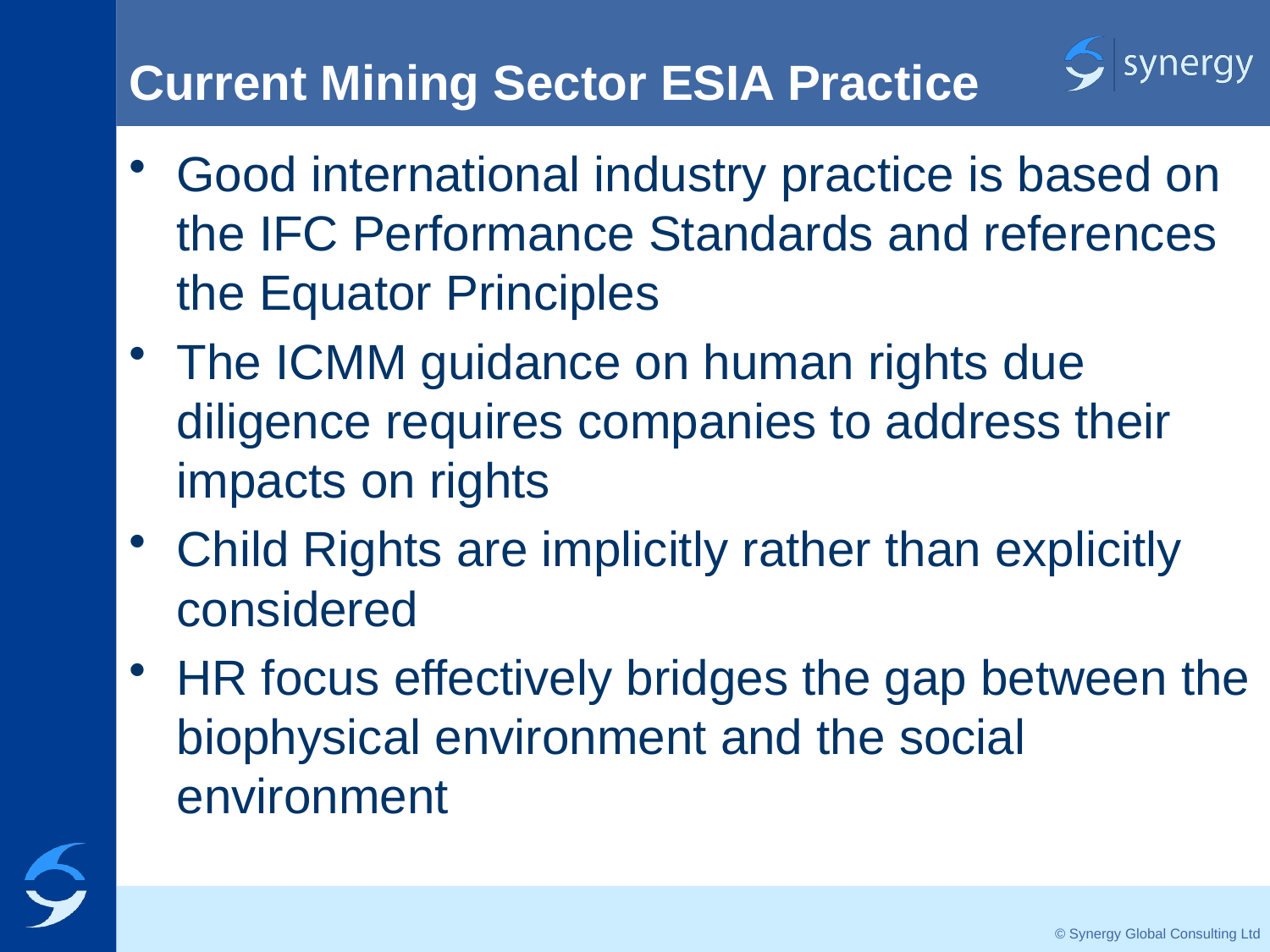

# Current Mining Sector ESIA Practice
Good international industry practice is based on the IFC Performance Standards and references the Equator Principles
The ICMM guidance on human rights due diligence requires companies to address their impacts on rights
Child Rights are implicitly rather than explicitly considered
HR focus effectively bridges the gap between the biophysical environment and the social environment